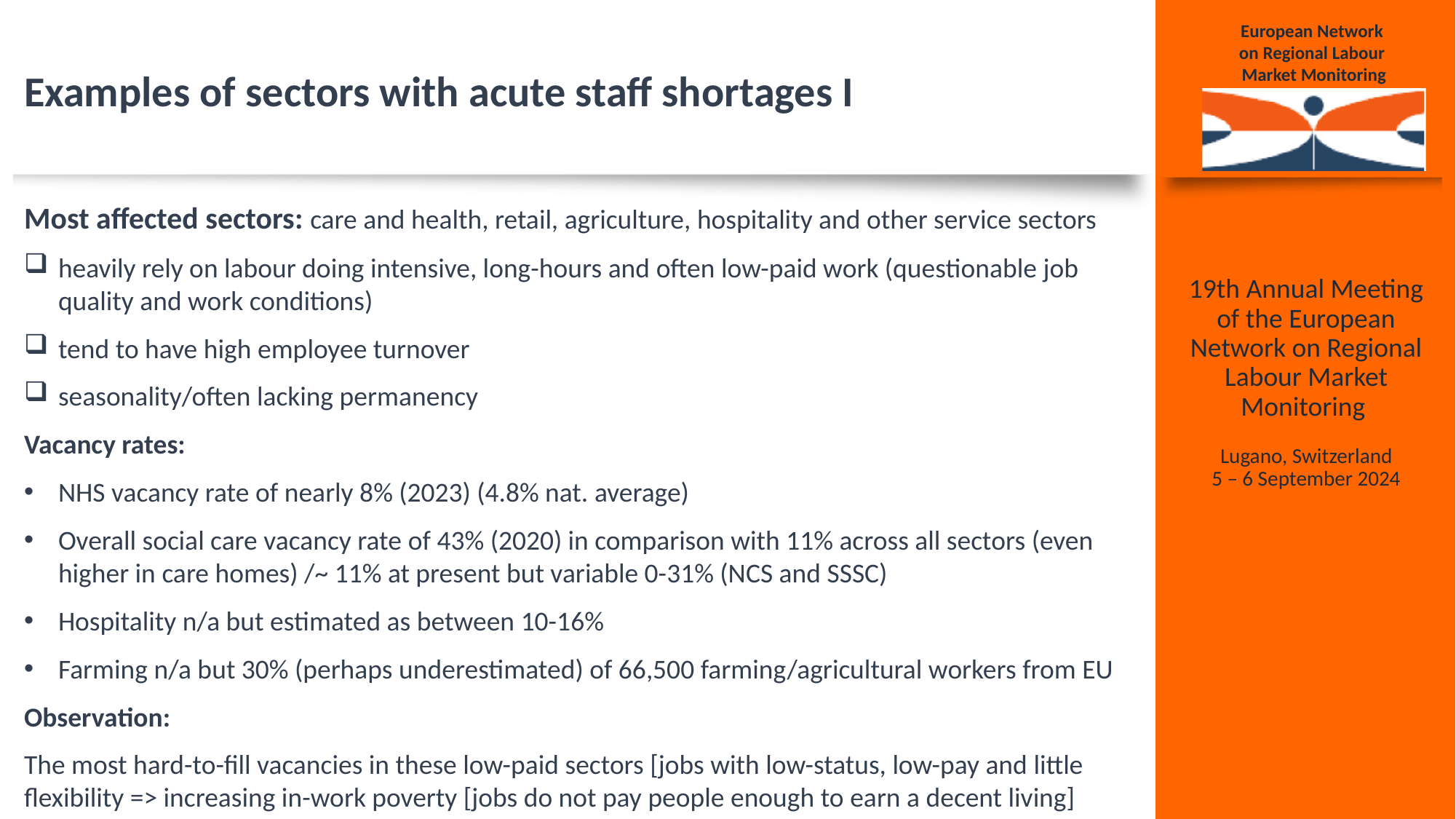

# Examples of sectors with acute staff shortages I
Most affected sectors: care and health, retail, agriculture, hospitality and other service sectors
heavily rely on labour doing intensive, long-hours and often low-paid work (questionable job quality and work conditions)
tend to have high employee turnover
seasonality/often lacking permanency
Vacancy rates:
NHS vacancy rate of nearly 8% (2023) (4.8% nat. average)
Overall social care vacancy rate of 43% (2020) in comparison with 11% across all sectors (even higher in care homes) /~ 11% at present but variable 0-31% (NCS and SSSC)
Hospitality n/a but estimated as between 10-16%
Farming n/a but 30% (perhaps underestimated) of 66,500 farming/agricultural workers from EU
Observation:
The most hard-to-fill vacancies in these low-paid sectors [jobs with low-status, low-pay and little flexibility => increasing in-work poverty [jobs do not pay people enough to earn a decent living]